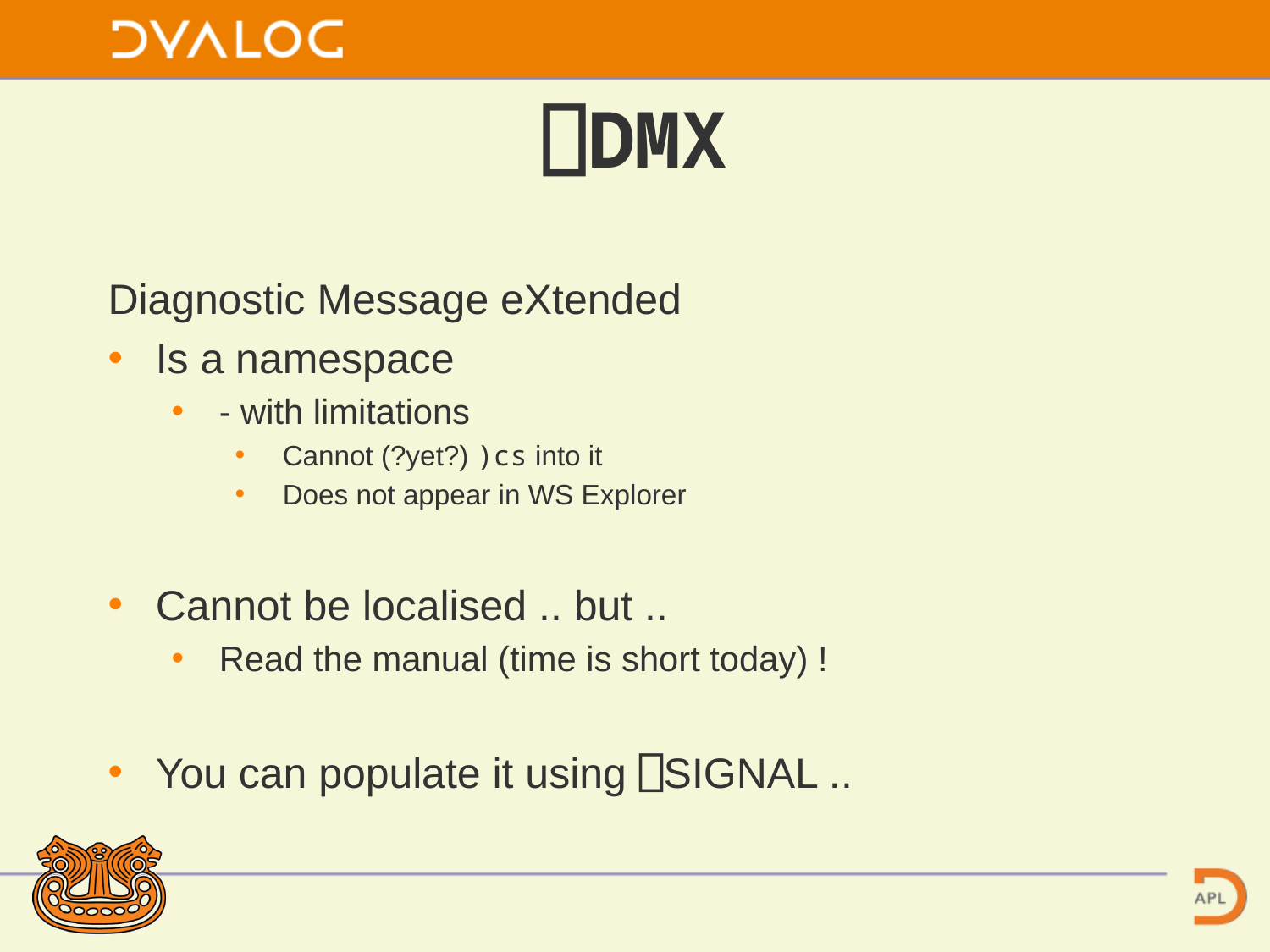

# ⎕DMX
Diagnostic Message eXtended
Is a namespace
- with limitations
Cannot (?yet?) )cs into it
Does not appear in WS Explorer

Cannot be localised .. but ..
Read the manual (time is short today) !

You can populate it using ⎕SIGNAL ..